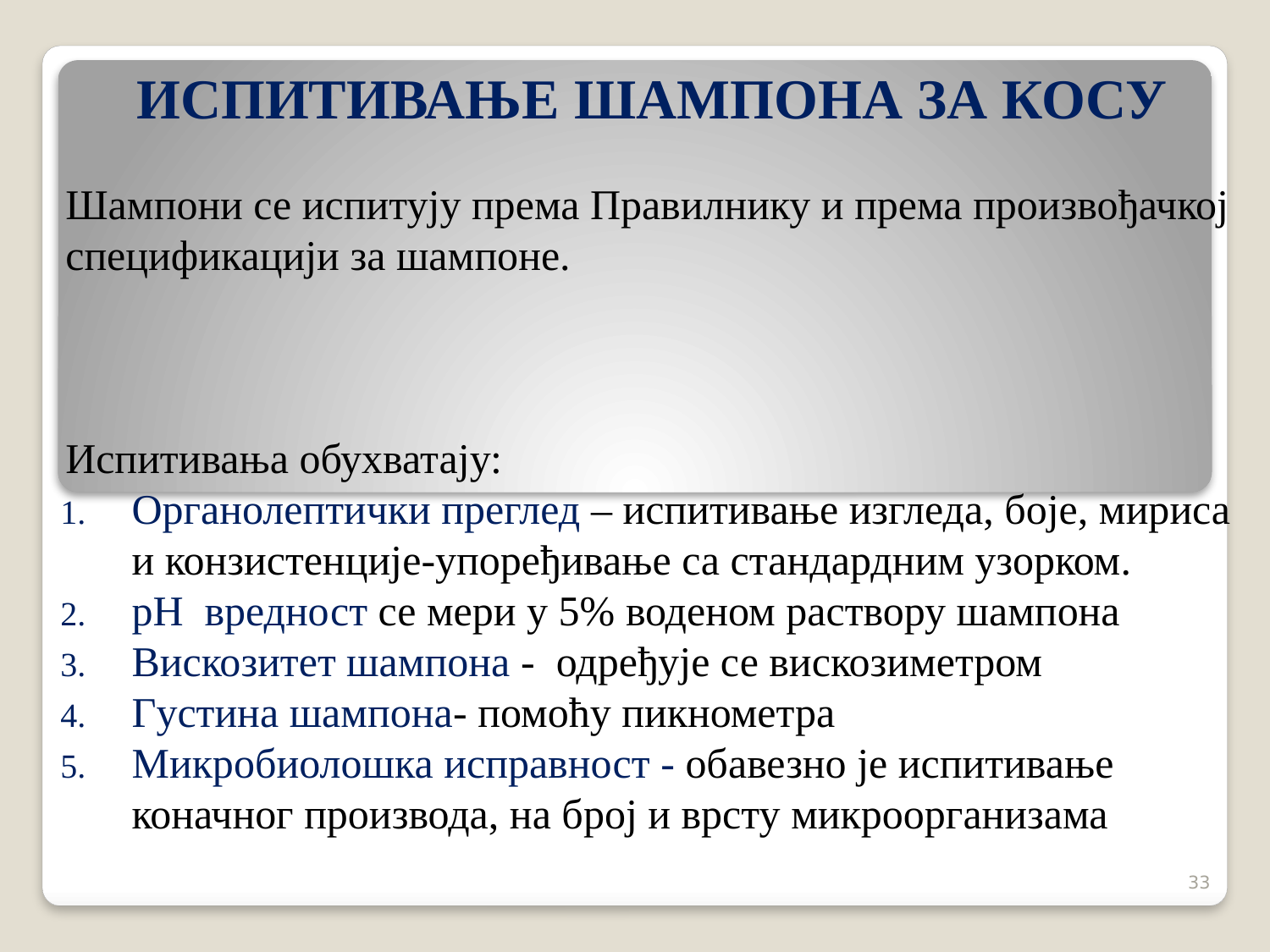

# ИСПИТИВАЊЕ ШАМПОНА ЗА КОСУ

Шампони се испитују према Правилнику и према произвођачкој спецификацији за шампоне.

Испитивања обухватају:
Органолептички преглед – испитивање изгледа, боје, мириса и конзистенције-упоређивање са стандардним узорком.
pH  вредност се мери у 5% воденом раствору шампона
Вискозитет шампона -  одређује се вискозиметром
Густина шампона- помоћу пикнометра
Микробиолошка исправност - обавезно је испитивање коначног производа, на број и врсту микроорганизама
33